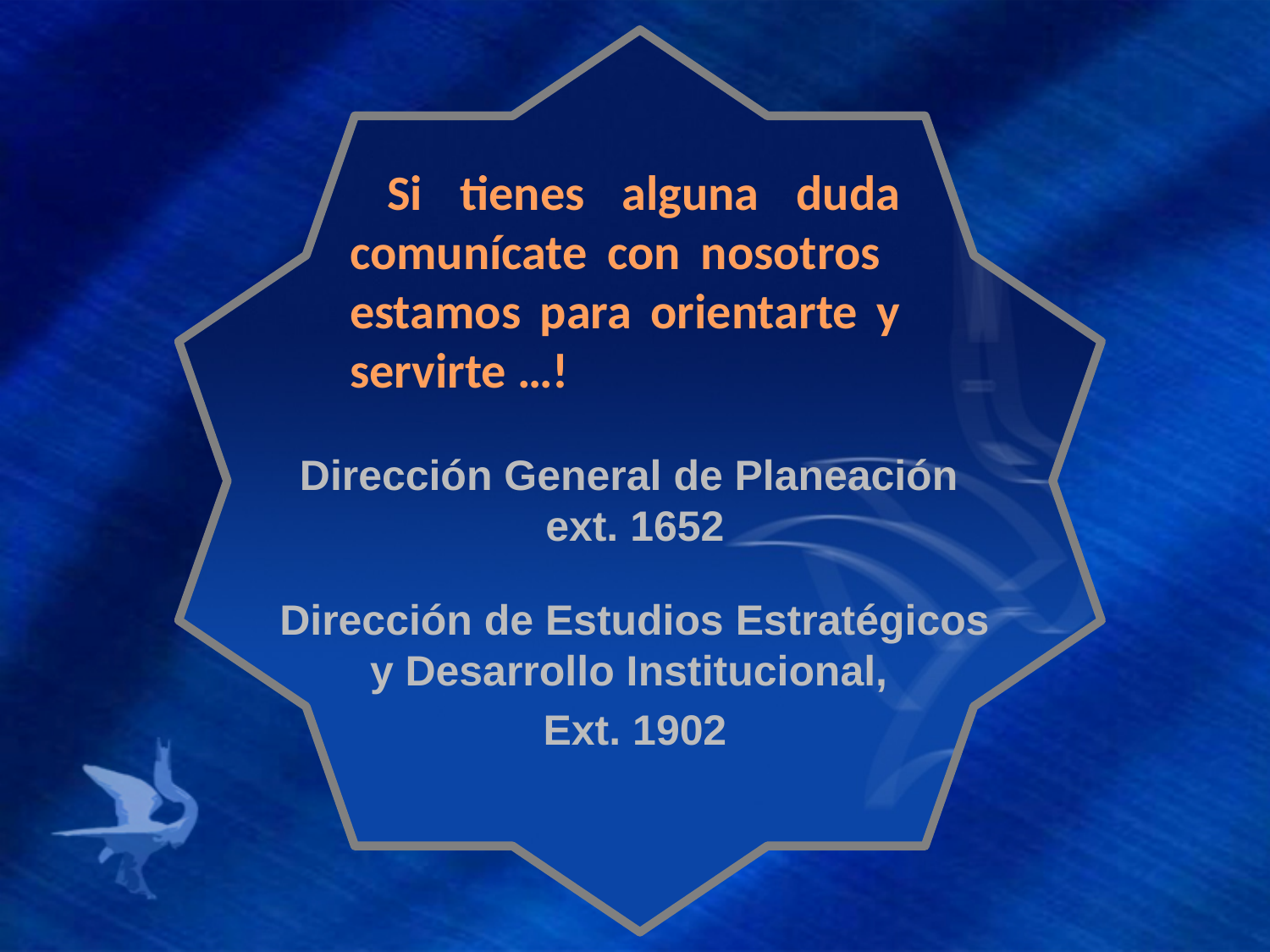

Si tienes alguna duda comunícate con nosotros  estamos para orientarte y servirte …!

Dirección General de Planeación  ext. 1652

Dirección de Estudios Estratégicos y Desarrollo Institucional,
Ext. 1902